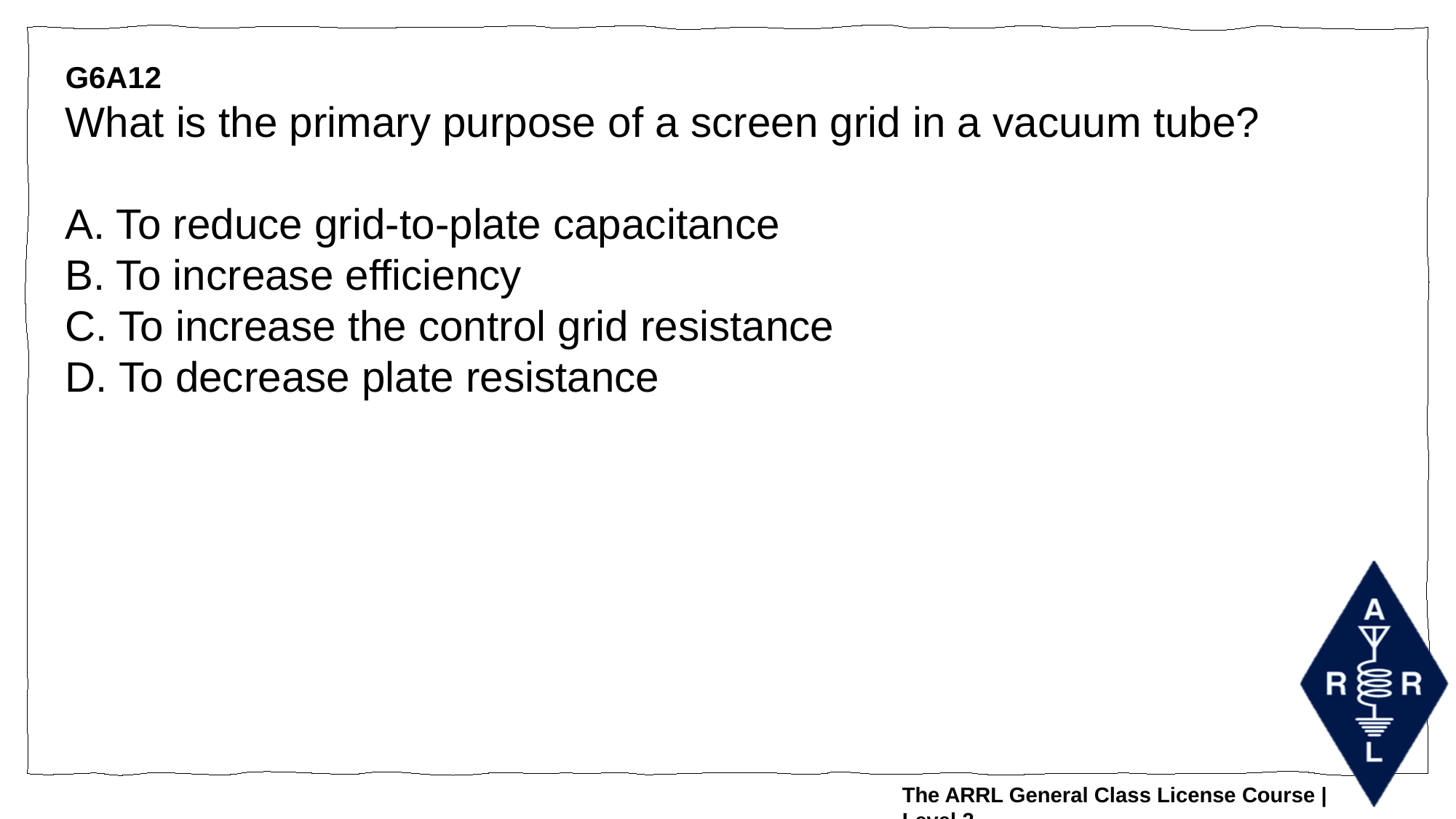

G6A12
What is the primary purpose of a screen grid in a vacuum tube?

A. To reduce grid-to-plate capacitance
B. To increase efficiency
C. To increase the control grid resistance
D. To decrease plate resistance